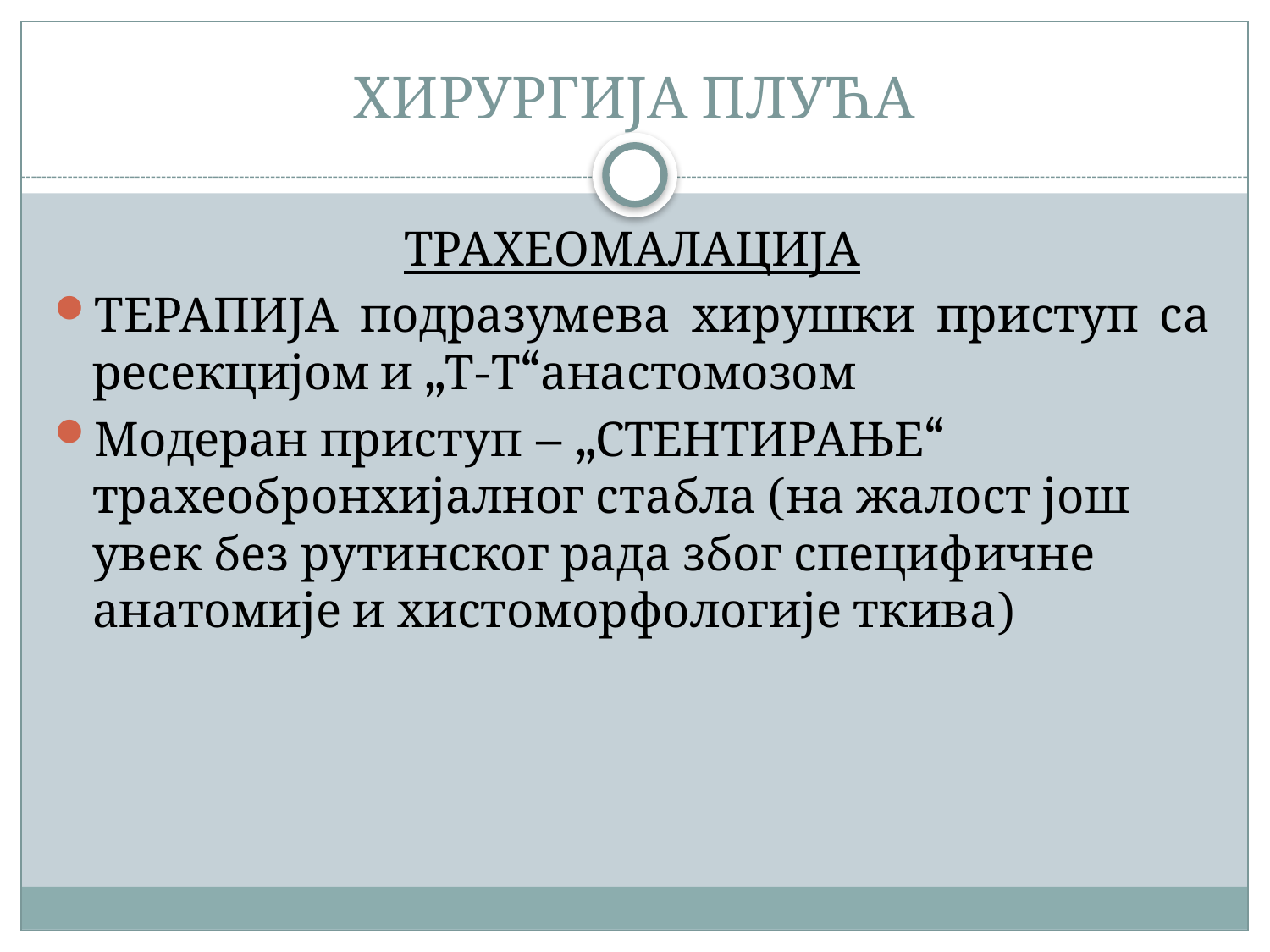

# ХИРУРГИЈА ПЛУЋА
ТРАХЕОМАЛАЦИЈА
ТЕРАПИЈА подразумева хирушки приступ са ресекцијом и „Т-Т“анастомозом
Модеран приступ – „СТЕНТИРАЊЕ“ трахеобронхијалног стабла (на жалост још увек без рутинског рада због специфичне анатомије и хистоморфологије ткива)